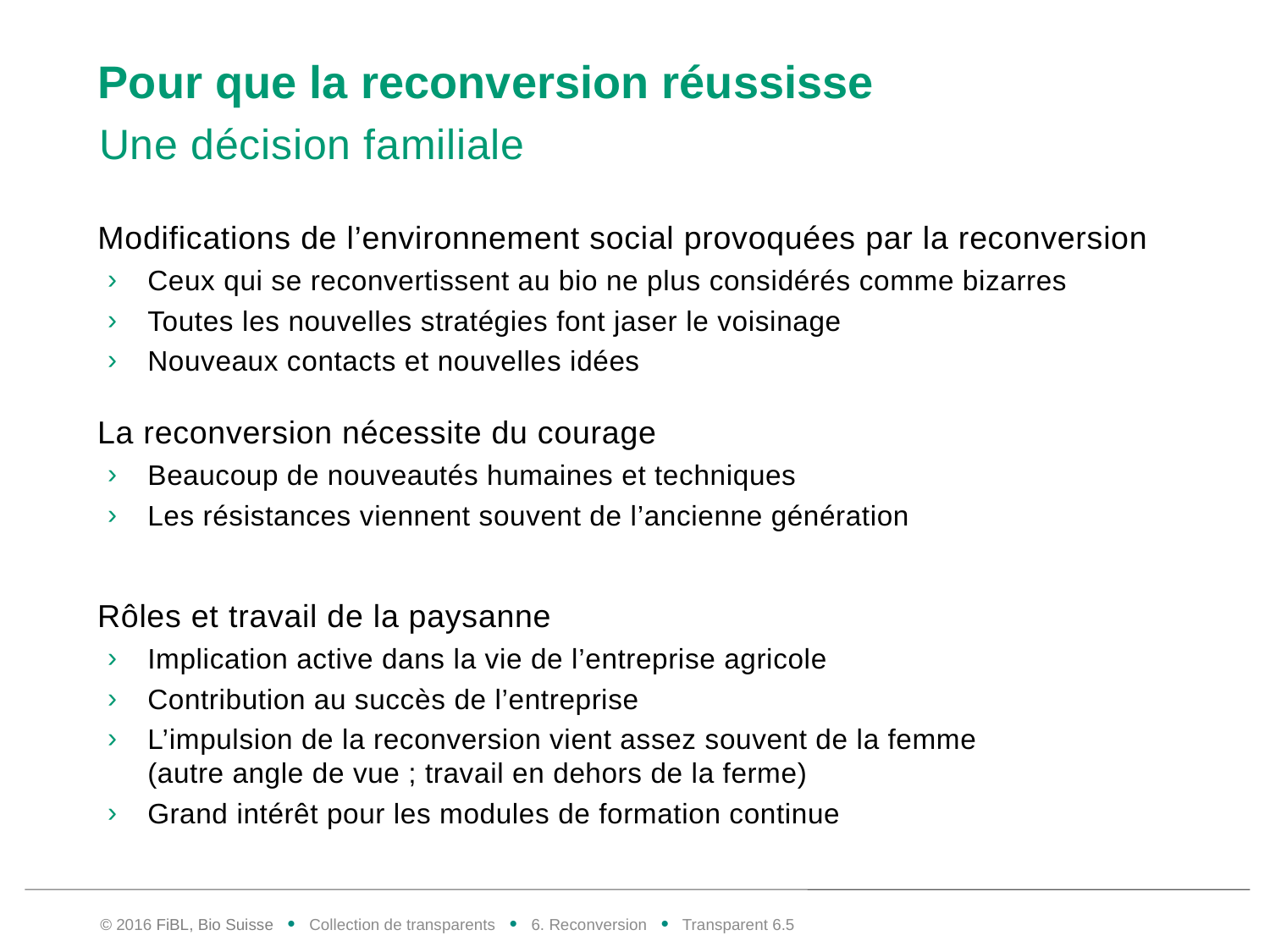

# Pour que la reconversion réussisse
Une décision familiale
Modifications de l’environnement social provoquées par la reconversion
Ceux qui se reconvertissent au bio ne plus considérés comme bizarres
Toutes les nouvelles stratégies font jaser le voisinage
Nouveaux contacts et nouvelles idées
La reconversion nécessite du courage
Beaucoup de nouveautés humaines et techniques
Les résistances viennent souvent de l’ancienne génération

Rôles et travail de la paysanne
Implication active dans la vie de l’entreprise agricole
Contribution au succès de l’entreprise
L’impulsion de la reconversion vient assez souvent de la femme (autre angle de vue ; travail en dehors de la ferme)
Grand intérêt pour les modules de formation continue

© 2016 FiBL, Bio Suisse   •   Collection de transparents   •   6. Reconversion   •   Transparent 6.5